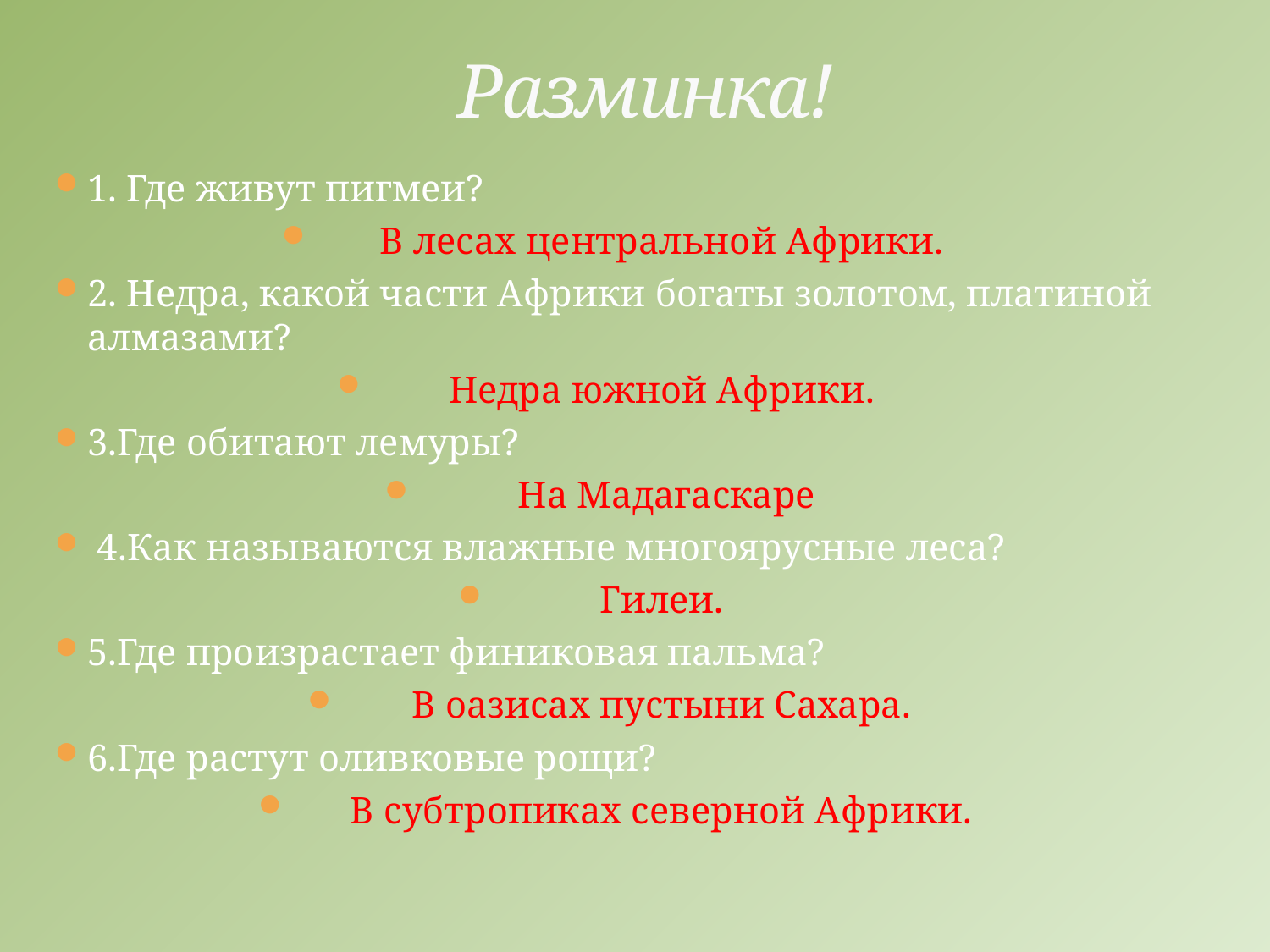

# Разминка!
1. Где живут пигмеи?
В лесах центральной Африки.
2. Недра, какой части Африки богаты золотом, платиной алмазами?
Недра южной Африки.
3.Где обитают лемуры?
 На Мадагаскаре
 4.Как называются влажные многоярусные леса?
Гилеи.
5.Где произрастает финиковая пальма?
В оазисах пустыни Сахара.
6.Где растут оливковые рощи?
В субтропиках северной Африки.